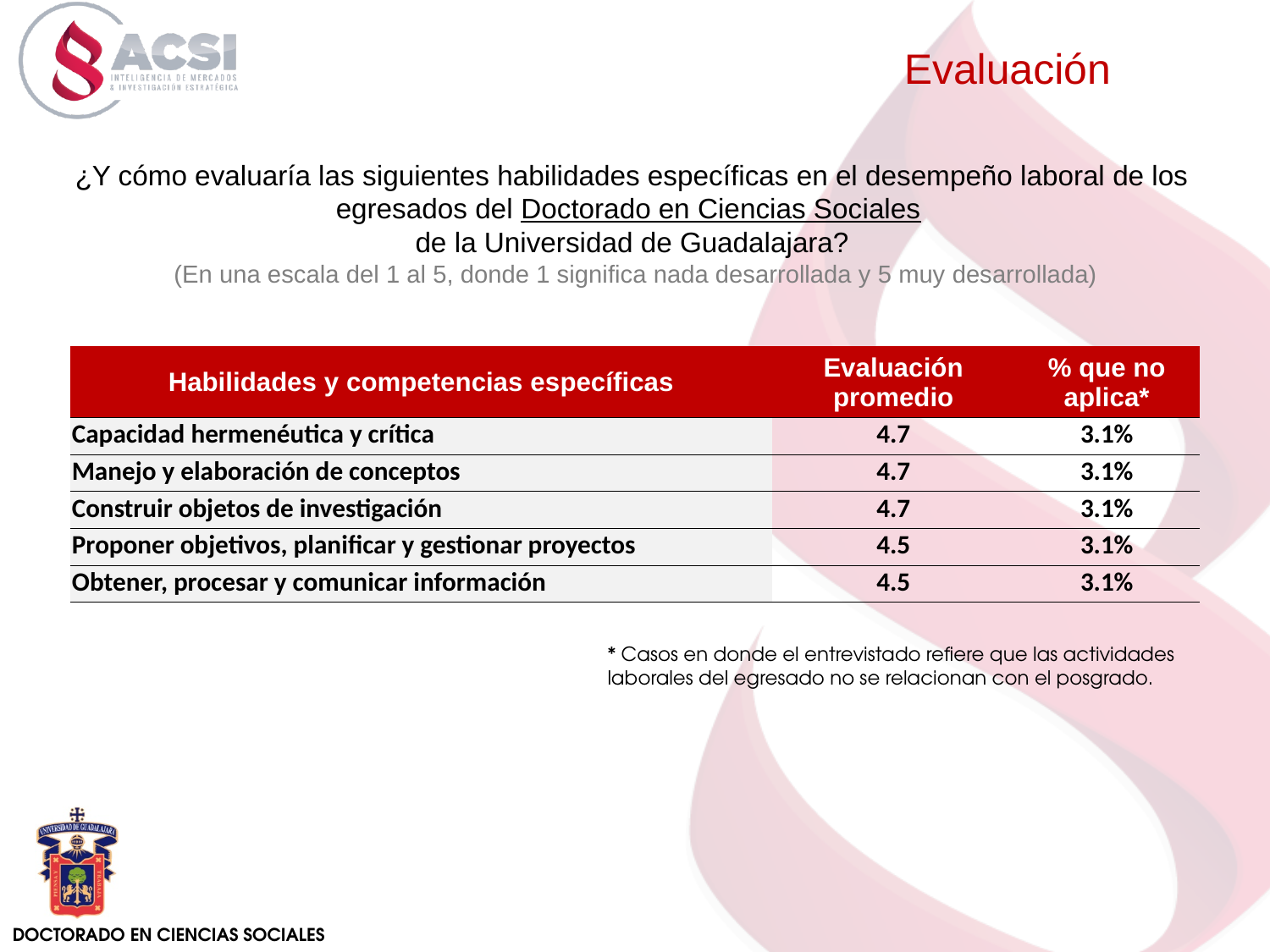

Evaluación
¿Y cómo evaluaría las siguientes habilidades específicas en el desempeño laboral de los egresados del Doctorado en Ciencias Sociales
de la Universidad de Guadalajara?
 (En una escala del 1 al 5, donde 1 significa nada desarrollada y 5 muy desarrollada)
| Habilidades y competencias específicas | Evaluación promedio | % que no aplica\* |
| --- | --- | --- |
| Capacidad hermenéutica y crítica | 4.7 | 3.1% |
| Manejo y elaboración de conceptos | 4.7 | 3.1% |
| Construir objetos de investigación | 4.7 | 3.1% |
| Proponer objetivos, planificar y gestionar proyectos | 4.5 | 3.1% |
| Obtener, procesar y comunicar información | 4.5 | 3.1% |
* Casos en donde el entrevistado refiere que las actividades laborales del egresado no se relacionan con el posgrado.